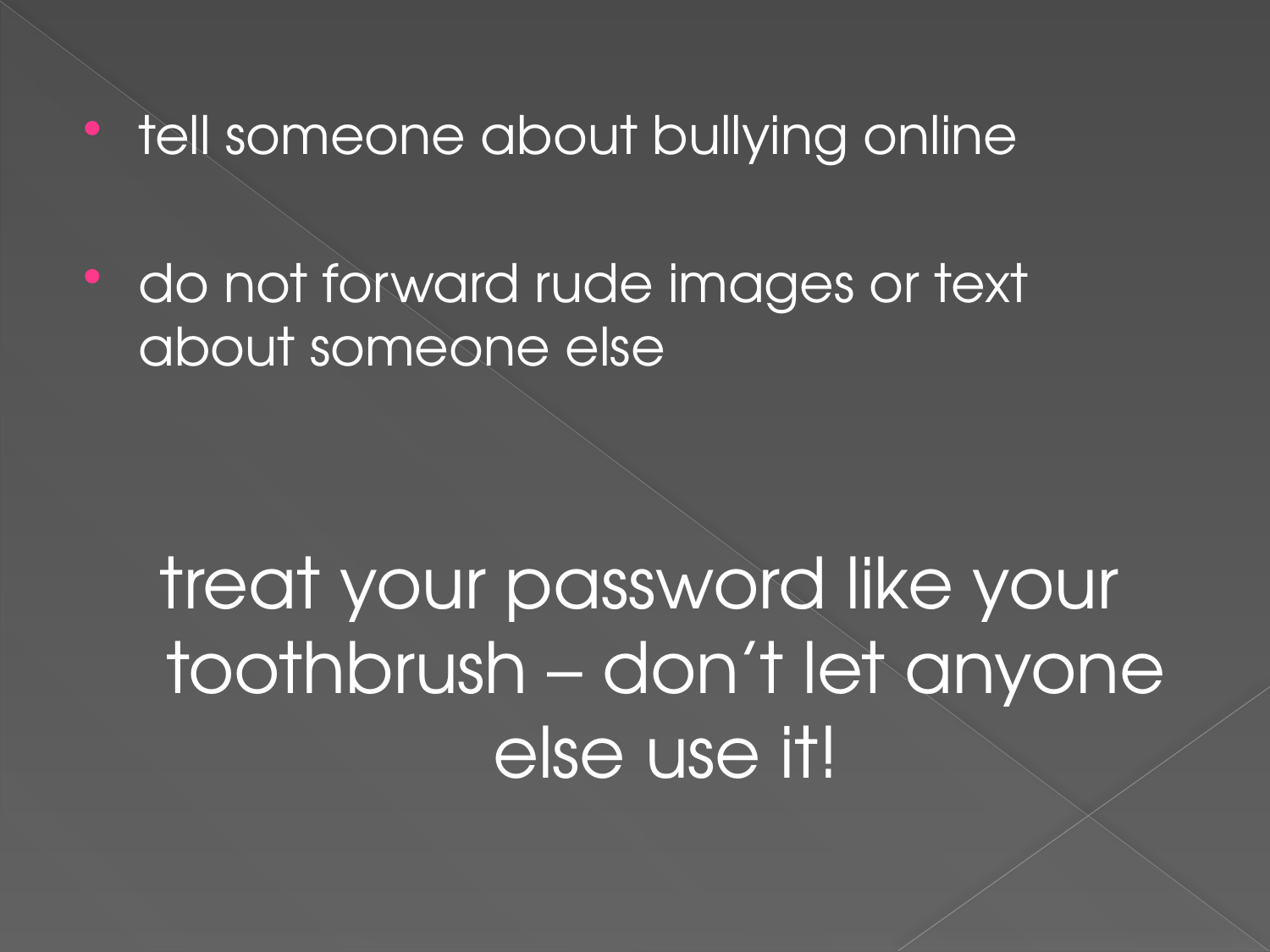

#
tell someone about bullying online

do not forward rude images or text about someone else

treat your password like your toothbrush – don’t let anyone else use it!